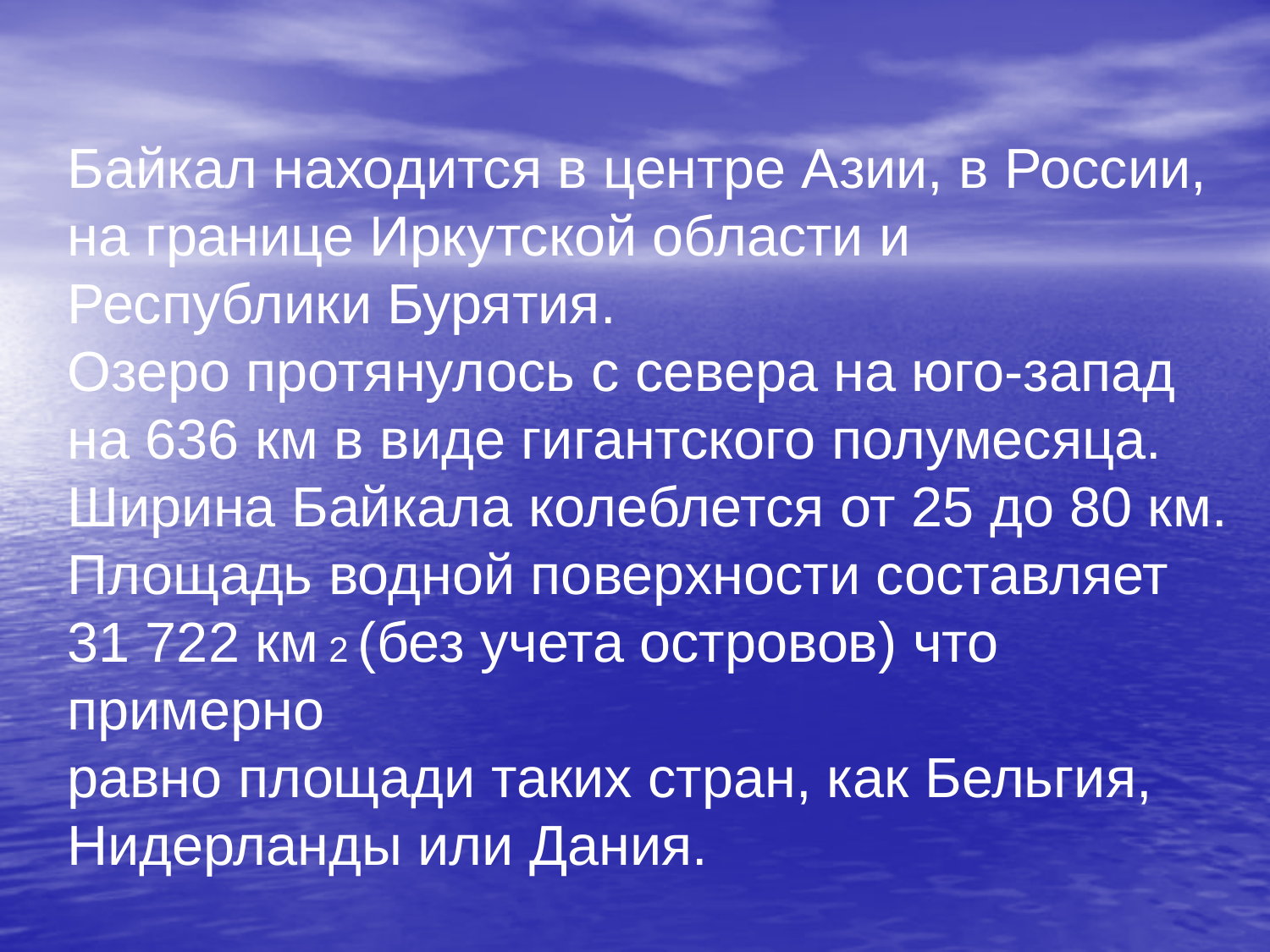

#
Байкал находится в центре Азии, в России,
на границе Иркутской области и
Республики Бурятия.
Озеро протянулось с севера на юго-запад
на 636 км в виде гигантского полумесяца.
Ширина Байкала колеблется от 25 до 80 км.
Площадь водной поверхности составляет
31 722 км 2 (без учета островов) что примерно
равно площади таких стран, как Бельгия,
Нидерланды или Дания.